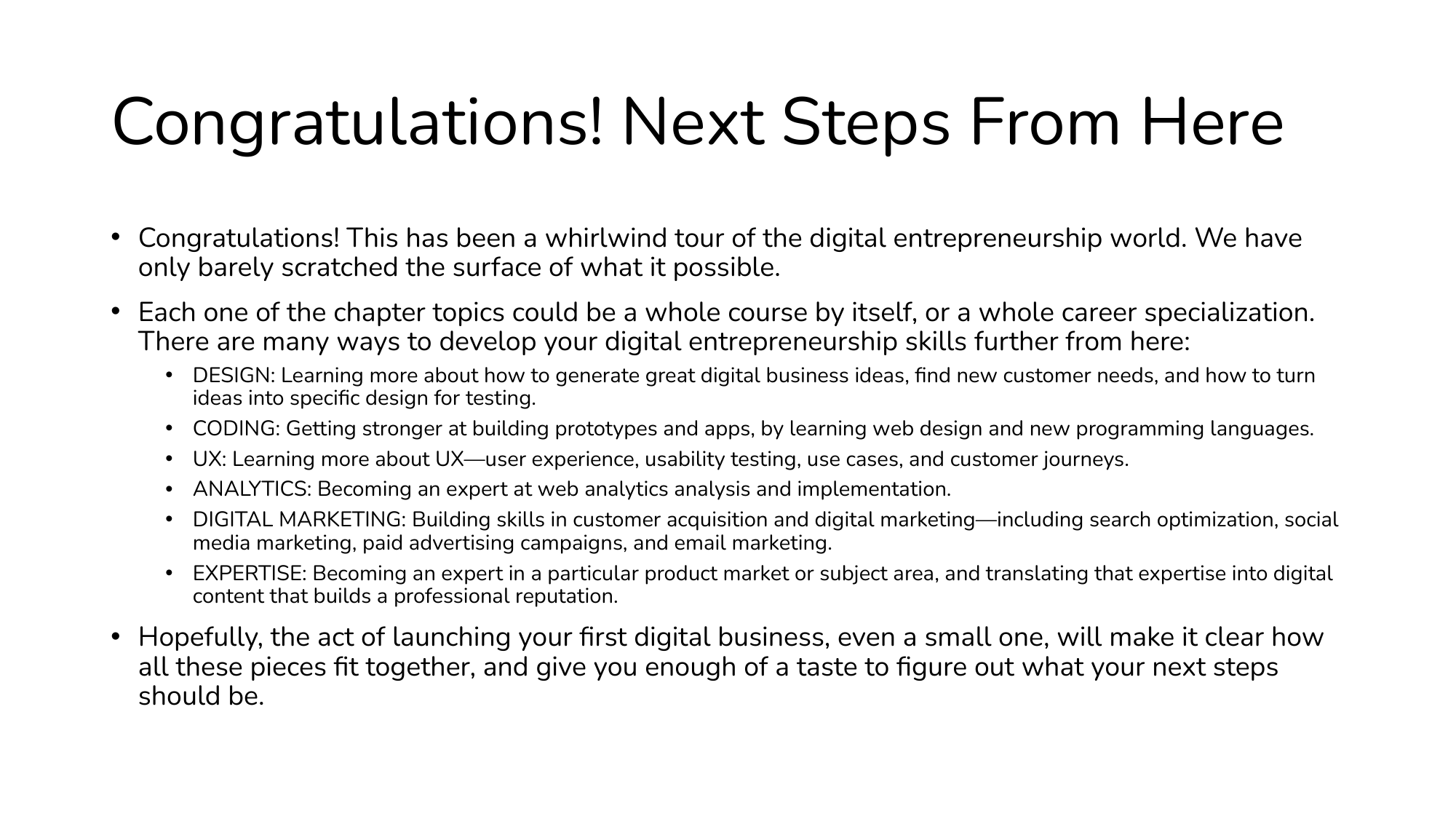

# Congratulations! Next Steps From Here
Congratulations! This has been a whirlwind tour of the digital entrepreneurship world. We have only barely scratched the surface of what it possible.
Each one of the chapter topics could be a whole course by itself, or a whole career specialization. There are many ways to develop your digital entrepreneurship skills further from here:
DESIGN: Learning more about how to generate great digital business ideas, find new customer needs, and how to turn ideas into specific design for testing.
CODING: Getting stronger at building prototypes and apps, by learning web design and new programming languages.
UX: Learning more about UX—user experience, usability testing, use cases, and customer journeys.
ANALYTICS: Becoming an expert at web analytics analysis and implementation.
DIGITAL MARKETING: Building skills in customer acquisition and digital marketing—including search optimization, social media marketing, paid advertising campaigns, and email marketing.
EXPERTISE: Becoming an expert in a particular product market or subject area, and translating that expertise into digital content that builds a professional reputation.
Hopefully, the act of launching your first digital business, even a small one, will make it clear how all these pieces fit together, and give you enough of a taste to figure out what your next steps should be.